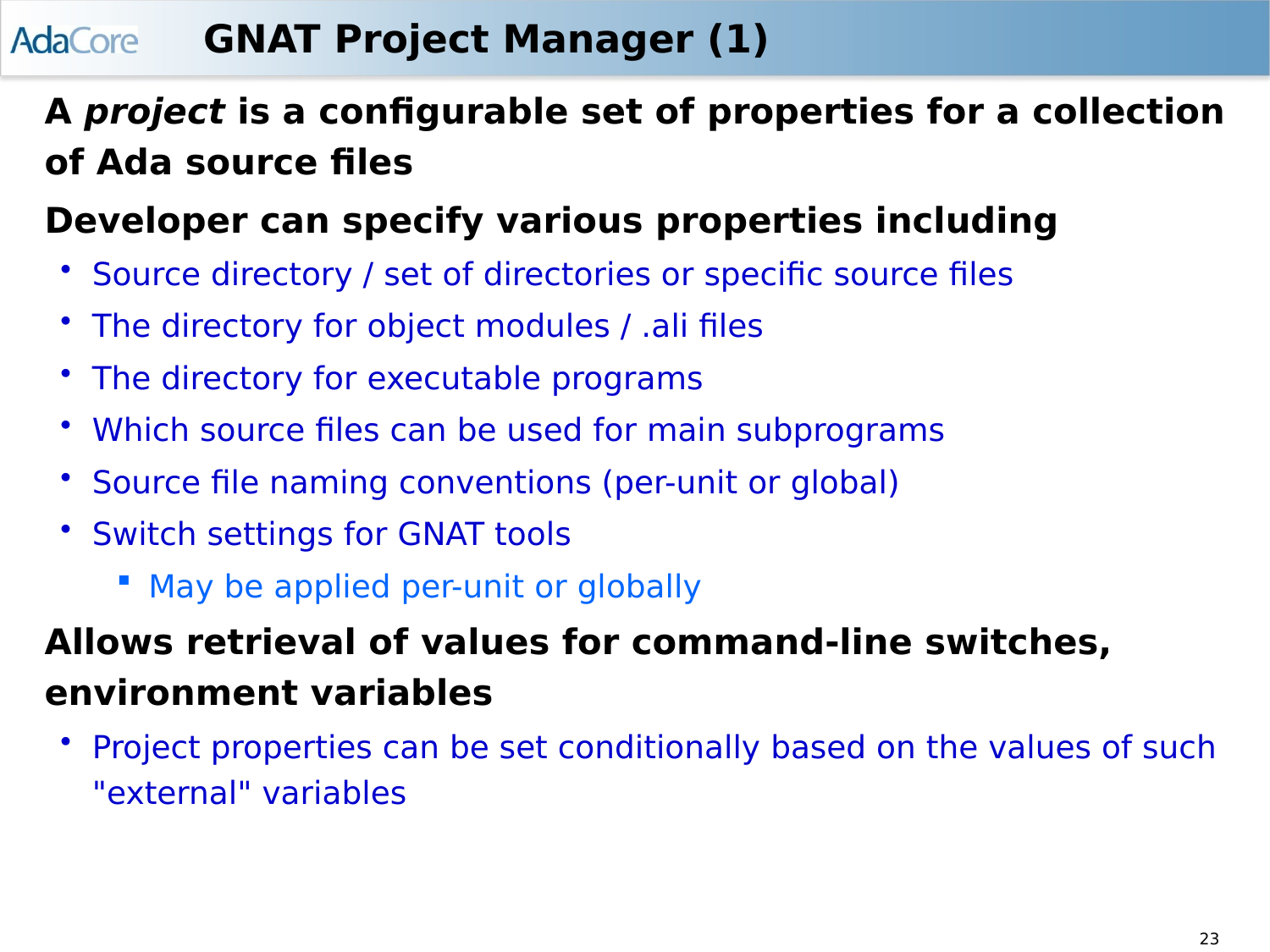

# GNAT Project Manager (1)
A project is a configurable set of properties for a collection of Ada source files
Developer can specify various properties including
Source directory / set of directories or specific source files
The directory for object modules / .ali files
The directory for executable programs
Which source files can be used for main subprograms
Source file naming conventions (per-unit or global)
Switch settings for GNAT tools
May be applied per-unit or globally
Allows retrieval of values for command-line switches, environment variables
Project properties can be set conditionally based on the values of such "external" variables